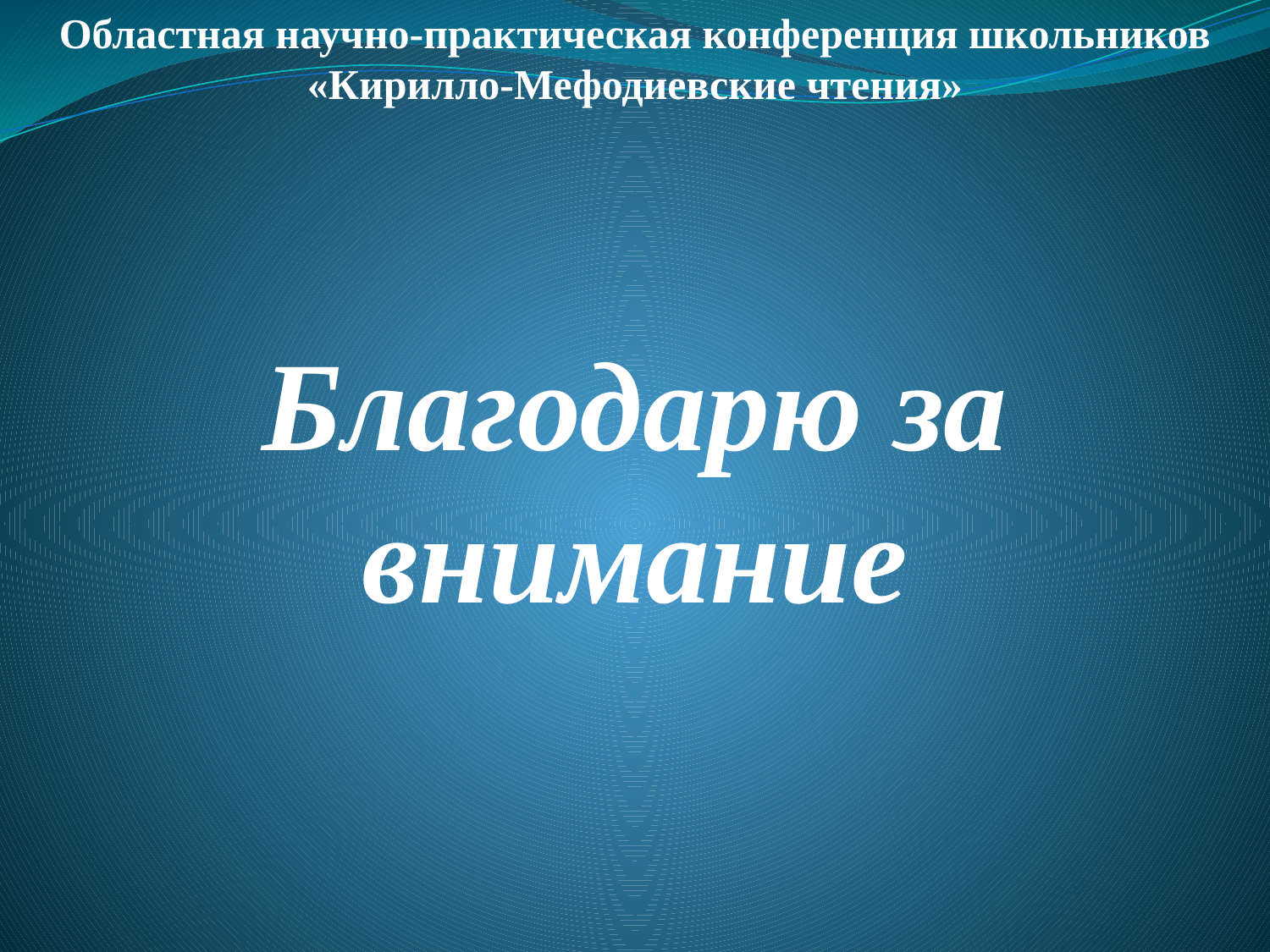

Областная научно-практическая конференция школьников
«Кирилло-Мефодиевские чтения»

Благодарю за внимание